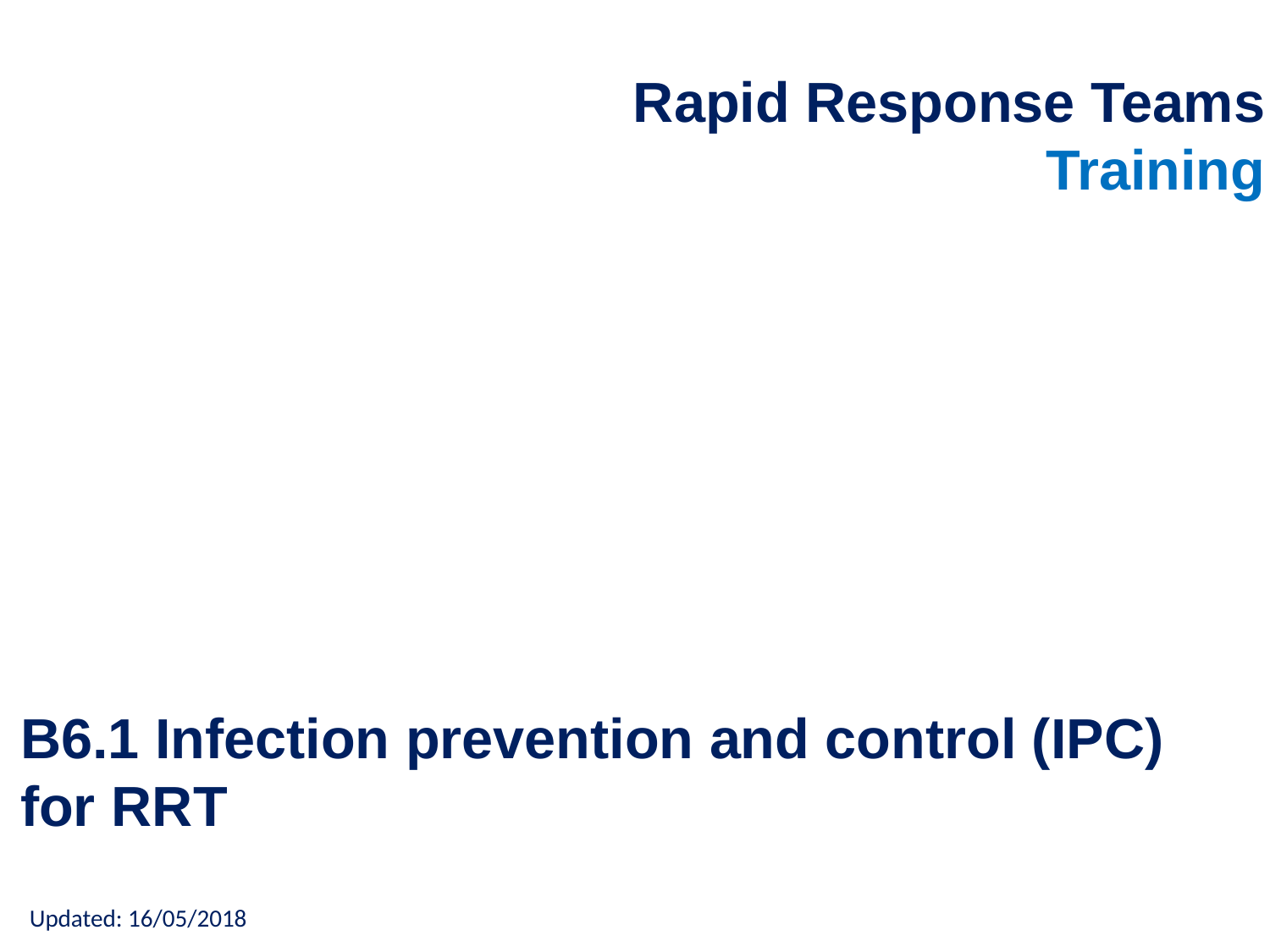

Rapid Response Teams Training
B6.1 Infection prevention and control (IPC)
for RRT
Updated: 16/05/2018